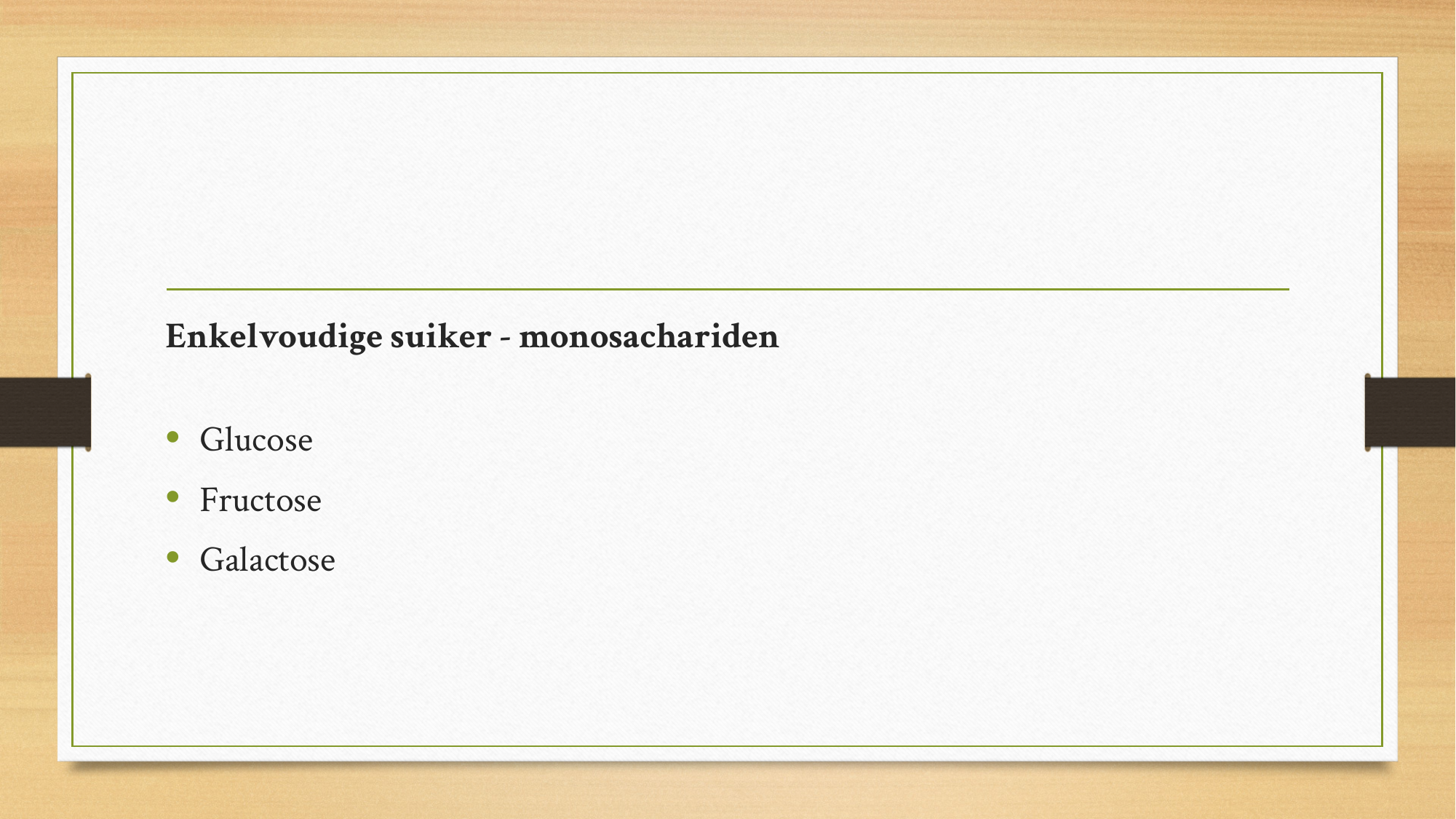

#
Enkelvoudige suiker - monosachariden
Glucose
Fructose
Galactose